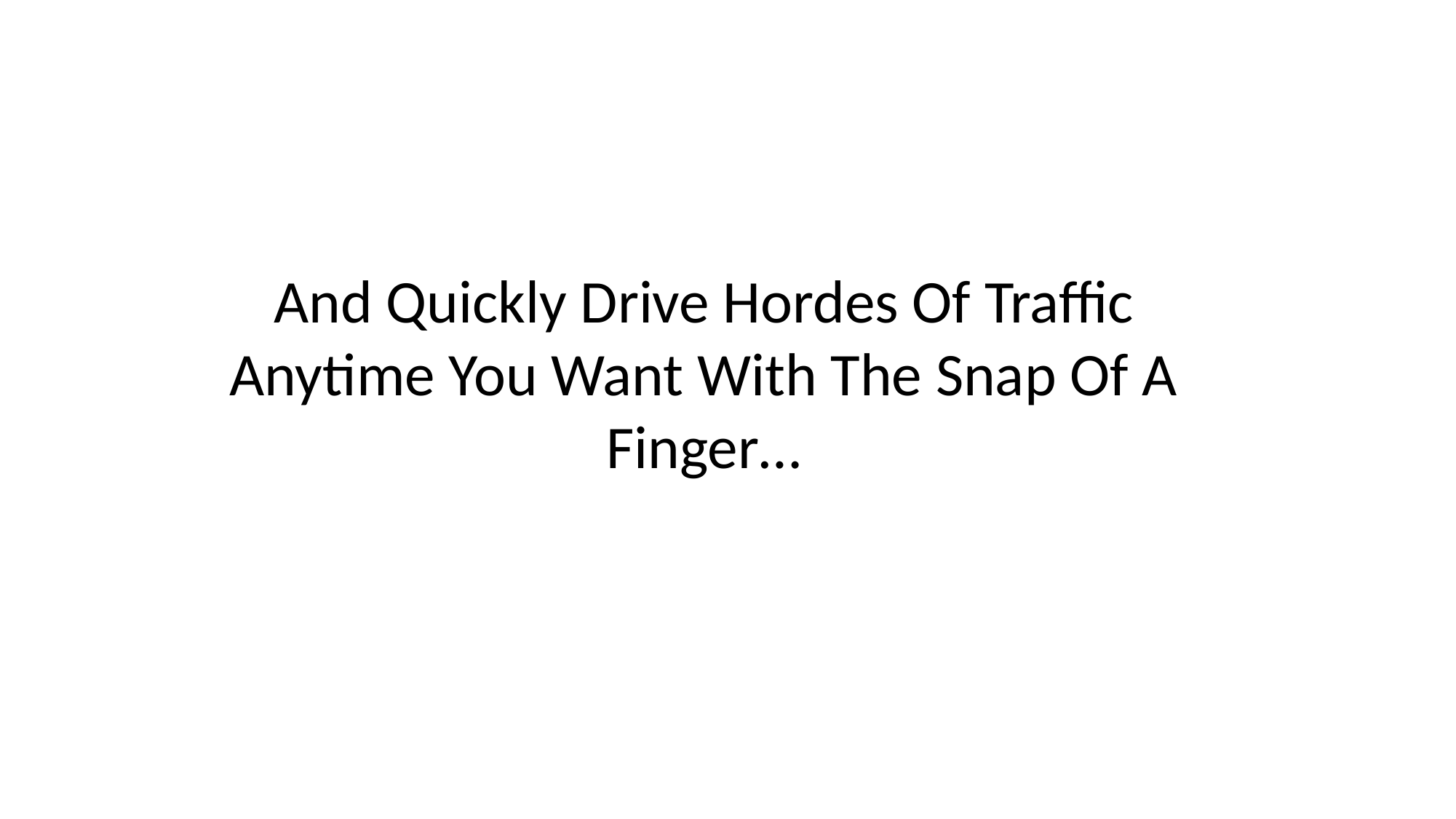

And Quickly Drive Hordes Of Traffic Anytime You Want With The Snap Of A Finger…